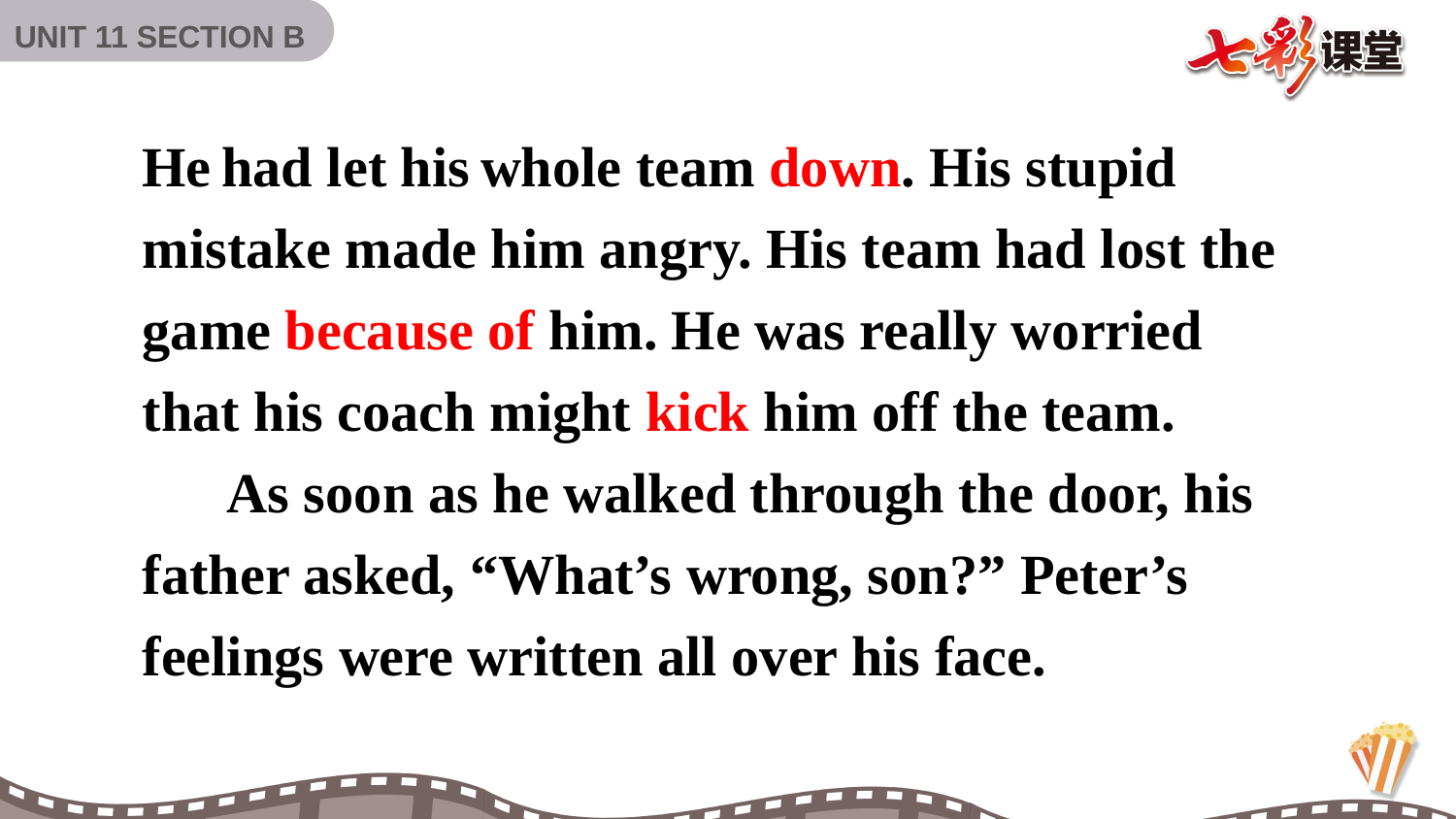

He had let his whole team down. His stupid mistake made him angry. His team had lost the game because of him. He was really worried that his coach might kick him off the team.
      As soon as he walked through the door, his father asked, “What’s wrong, son?” Peter’s feelings were written all over his face.